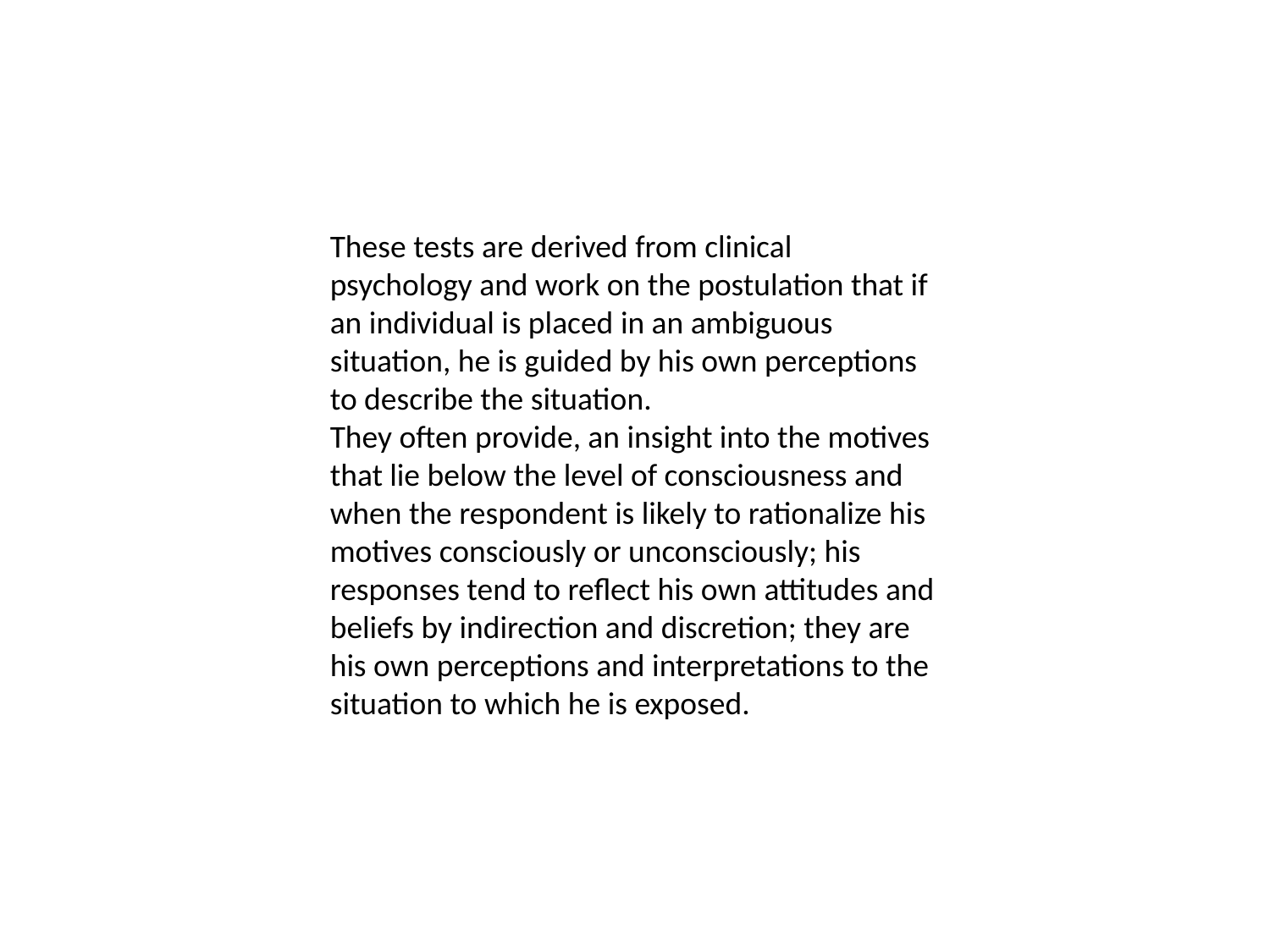

These tests are derived from clinical psychology and work on the postulation that if an individual is placed in an ambiguous situation, he is guided by his own perceptions to describe the situation.
They often provide, an insight into the motives that lie below the level of consciousness and when the respondent is likely to rationalize his motives consciously or unconsciously; his responses tend to reflect his own attitudes and beliefs by indirection and discretion; they are his own perceptions and interpretations to the situation to which he is exposed.